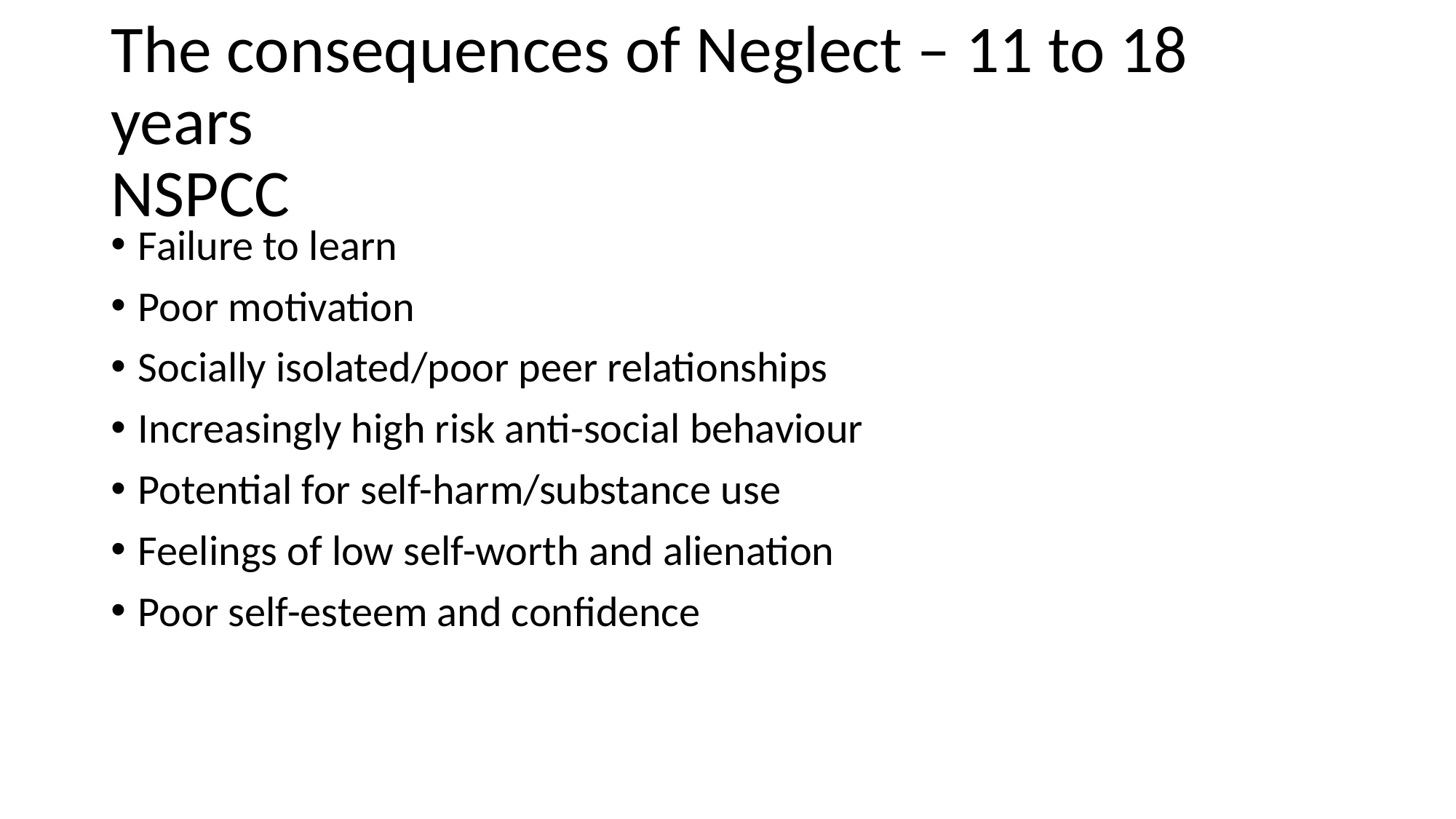

# The consequences of Neglect – 11 to 18 years NSPCC
Failure to learn
Poor motivation
Socially isolated/poor peer relationships
Increasingly high risk anti-social behaviour
Potential for self-harm/substance use
Feelings of low self-worth and alienation
Poor self-esteem and confidence